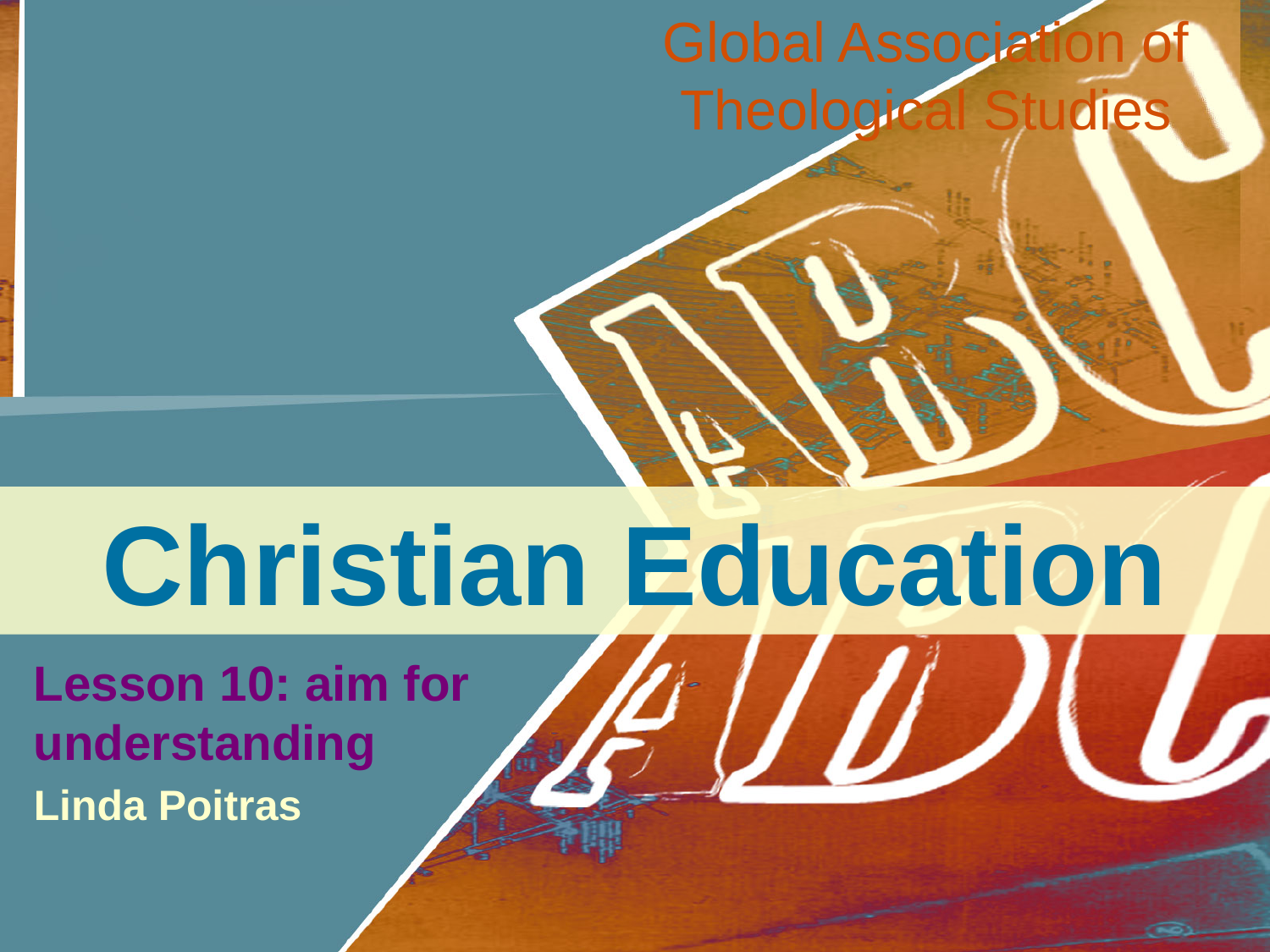

Global Association of Theological Studies
Christian Education
Lesson 10: aim for understanding
Linda Poitras